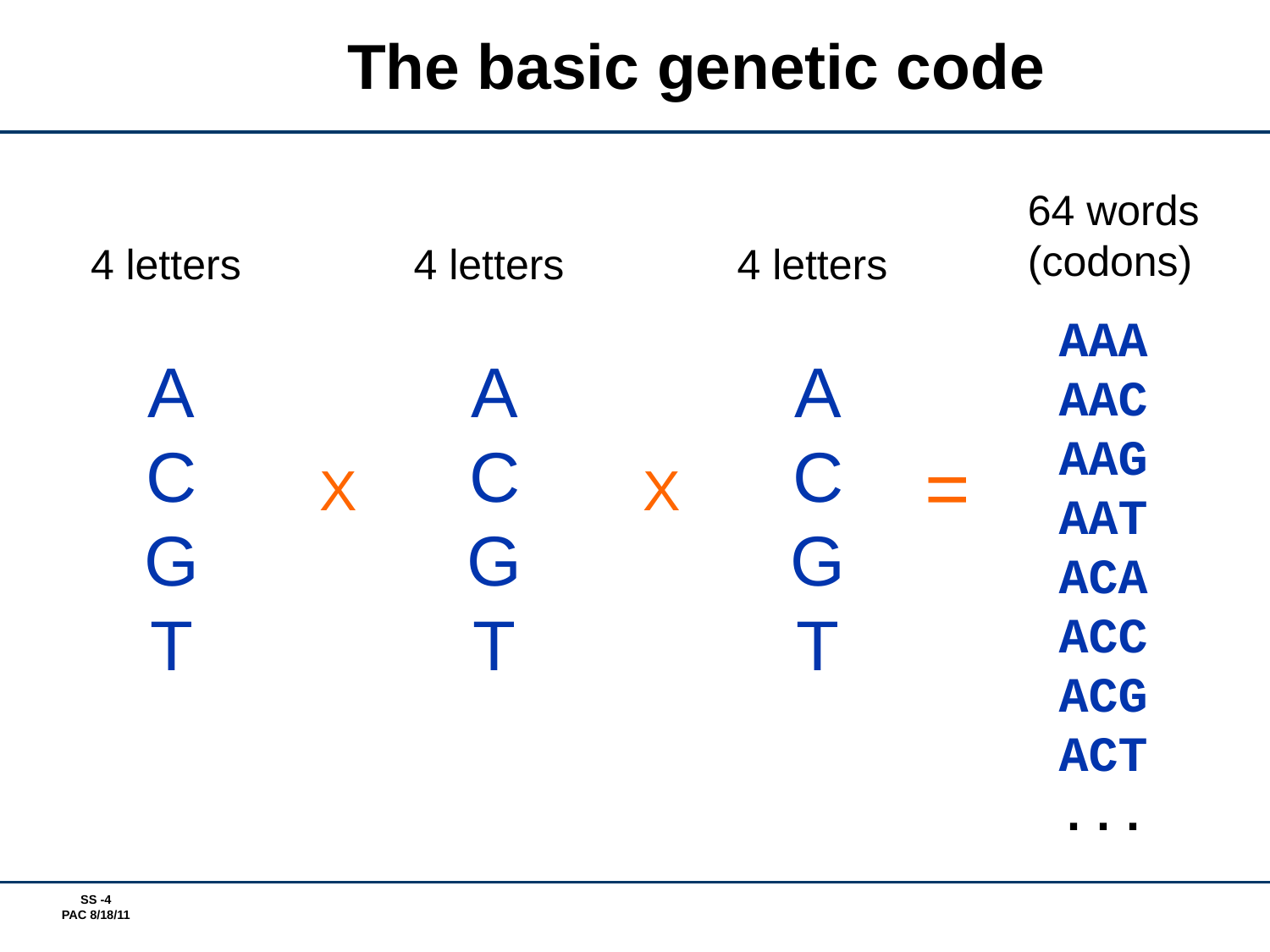

# The basic genetic code
64 words
(codons)
AAA
AAC
AAG
AAT
ACA
ACC
ACG
ACT
...
=
4 letters
A
C
G
T
4 letters
A
C
G
T
X
4 letters
A
C
G
T
X